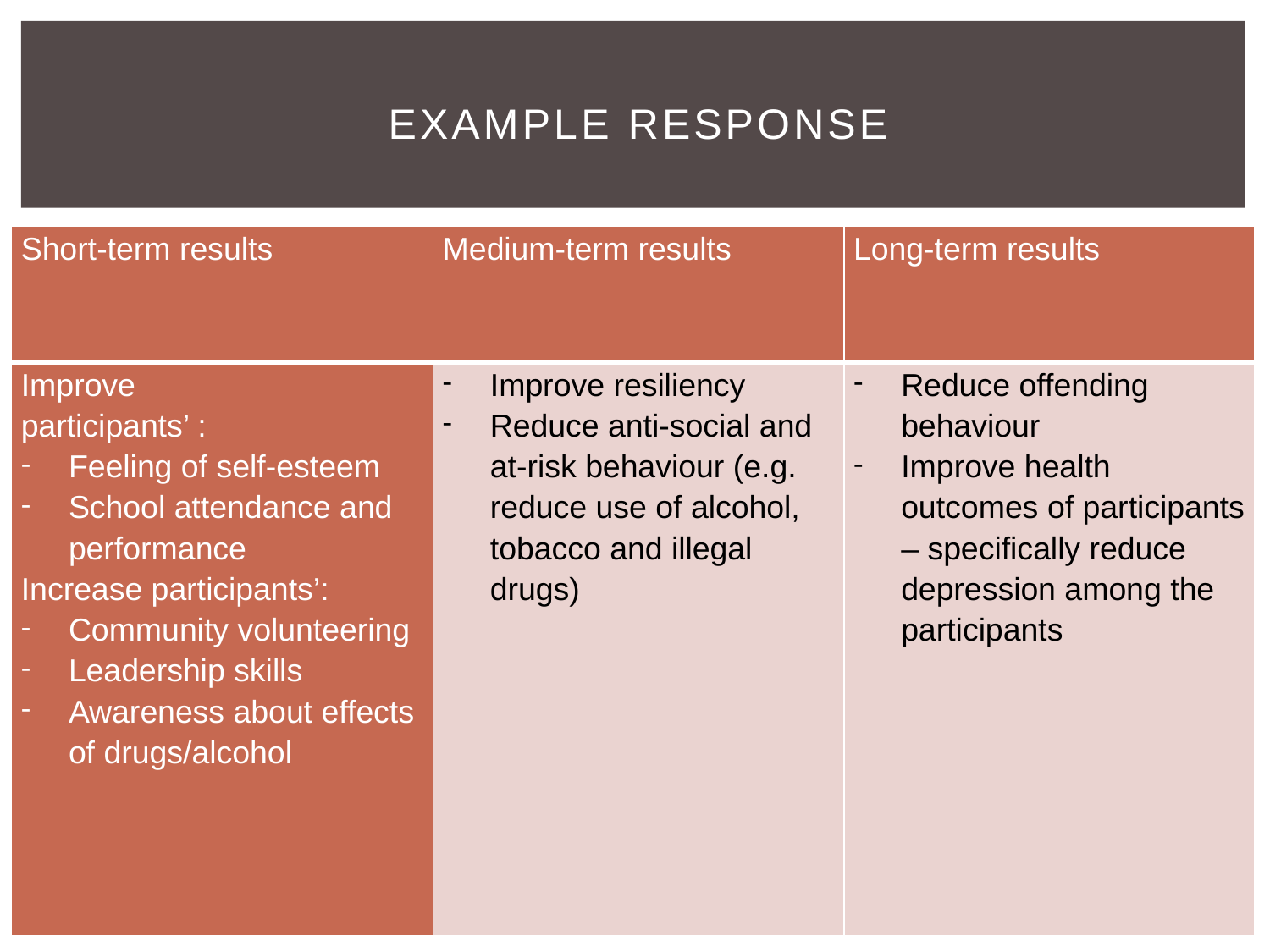

# EXAMPLE Response

| Short-term results | Medium-term results | Long-term results |
| --- | --- | --- |
| Improve participants’ : Feeling of self-esteem School attendance and performance Increase participants’: Community volunteering Leadership skills Awareness about effects of drugs/alcohol | Improve resiliency Reduce anti-social and at-risk behaviour (e.g. reduce use of alcohol, tobacco and illegal drugs) | Reduce offending behaviour Improve health outcomes of participants – specifically reduce depression among the participants |